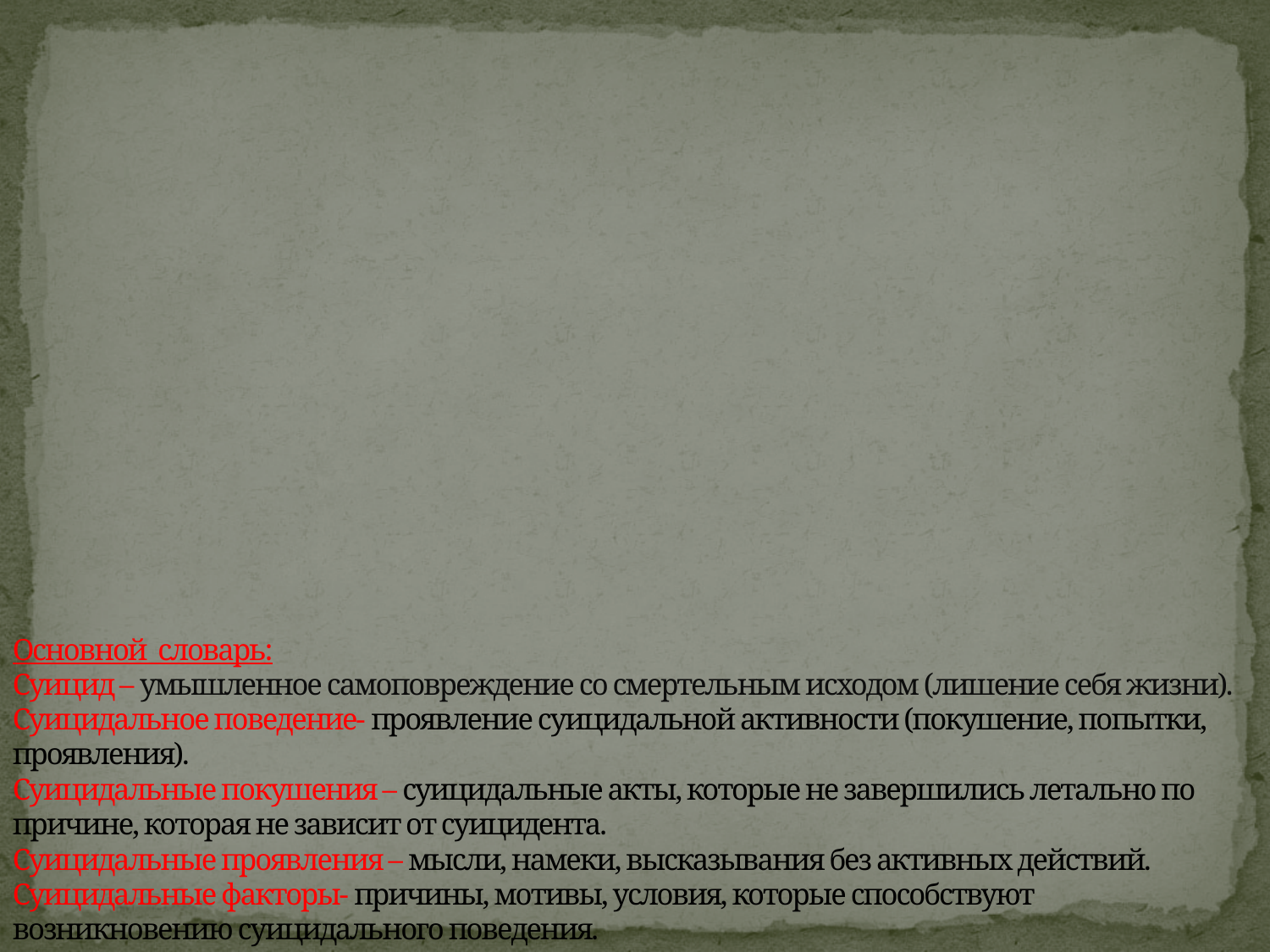

# Основной  словарь: Суицид – умышленное самоповреждение со смертельным исходом (лишение себя жизни). Суицидальное поведение- проявление суицидальной активности (покушение, попытки, проявления). Суицидальные покушения – суицидальные акты, которые не завершились летально по причине, которая не зависит от суицидента. Суицидальные проявления – мысли, намеки, высказывания без активных действий. Суицидальные факторы- причины, мотивы, условия, которые способствуют возникновению суицидального поведения.